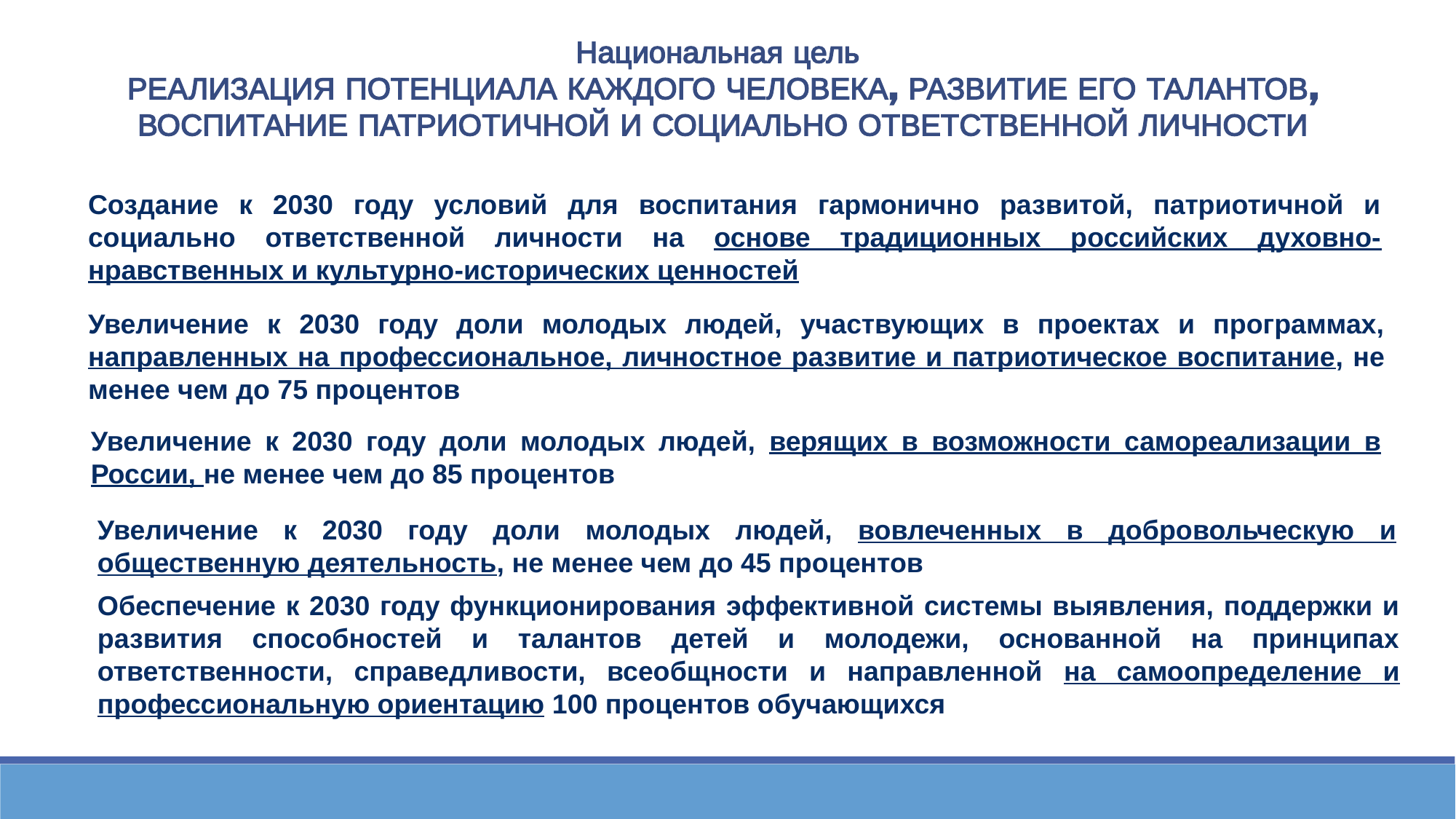

Национальная цель
РЕАЛИЗАЦИЯ ПОТЕНЦИАЛА КАЖДОГО ЧЕЛОВЕКА, РАЗВИТИЕ ЕГО ТАЛАНТОВ, ВОСПИТАНИЕ ПАТРИОТИЧНОЙ И СОЦИАЛЬНО ОТВЕТСТВЕННОЙ ЛИЧНОСТИ
Создание к 2030 году условий для воспитания гармонично развитой, патриотичной и социально ответственной личности на основе традиционных российских духовно-нравственных и культурно-исторических ценностей
Увеличение к 2030 году доли молодых людей, участвующих в проектах и программах, направленных на профессиональное, личностное развитие и патриотическое воспитание, не менее чем до 75 процентов
Увеличение к 2030 году доли молодых людей, верящих в возможности самореализации в России, не менее чем до 85 процентов
Увеличение к 2030 году доли молодых людей, вовлеченных в добровольческую и общественную деятельность, не менее чем до 45 процентов
Обеспечение к 2030 году функционирования эффективной системы выявления, поддержки и развития способностей и талантов детей и молодежи, основанной на принципах ответственности, справедливости, всеобщности и направленной на самоопределение и профессиональную ориентацию 100 процентов обучающихся